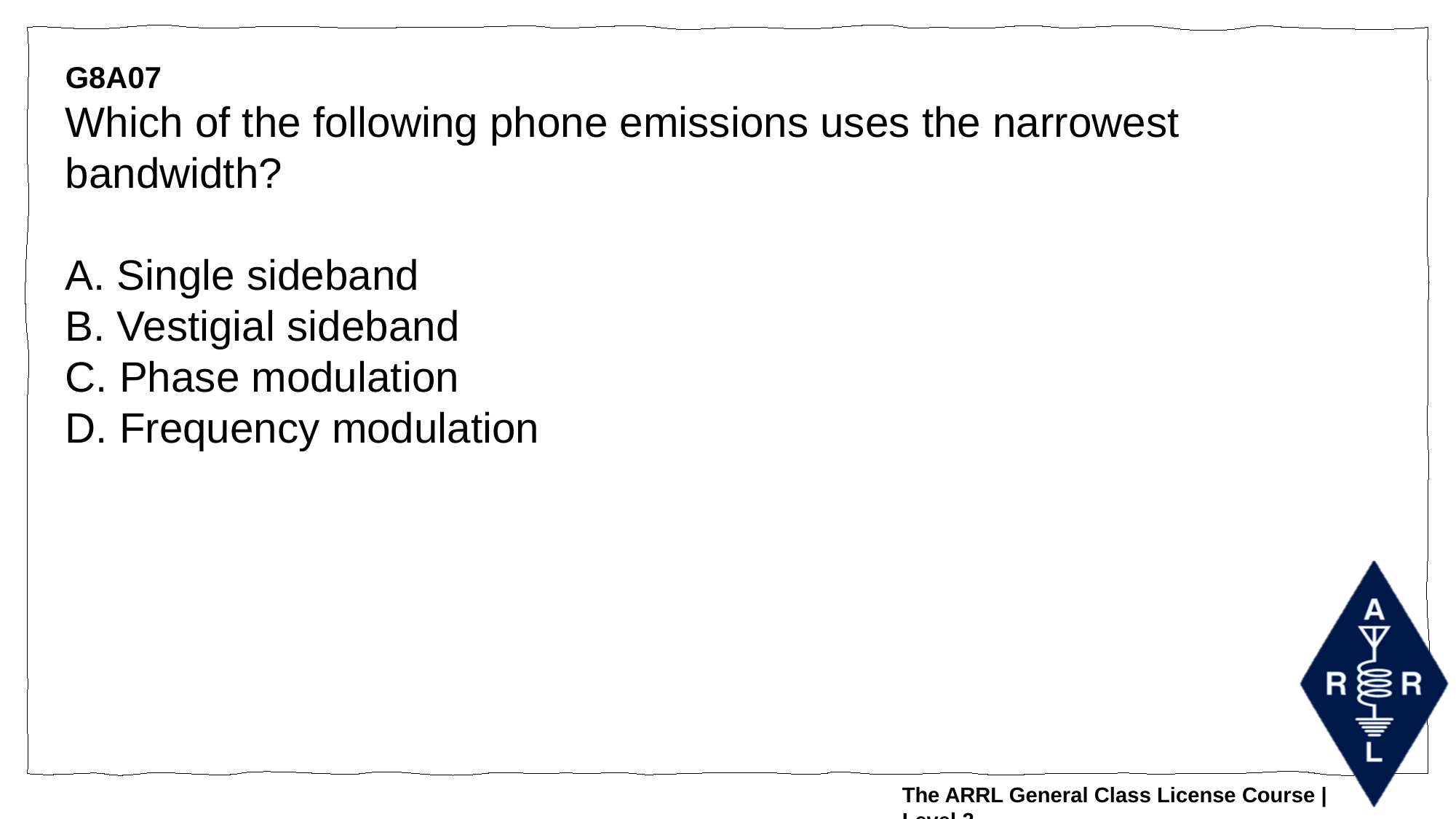

G8A07
Which of the following phone emissions uses the narrowest bandwidth?

A. Single sideband
B. Vestigial sideband
C. Phase modulation
D. Frequency modulation